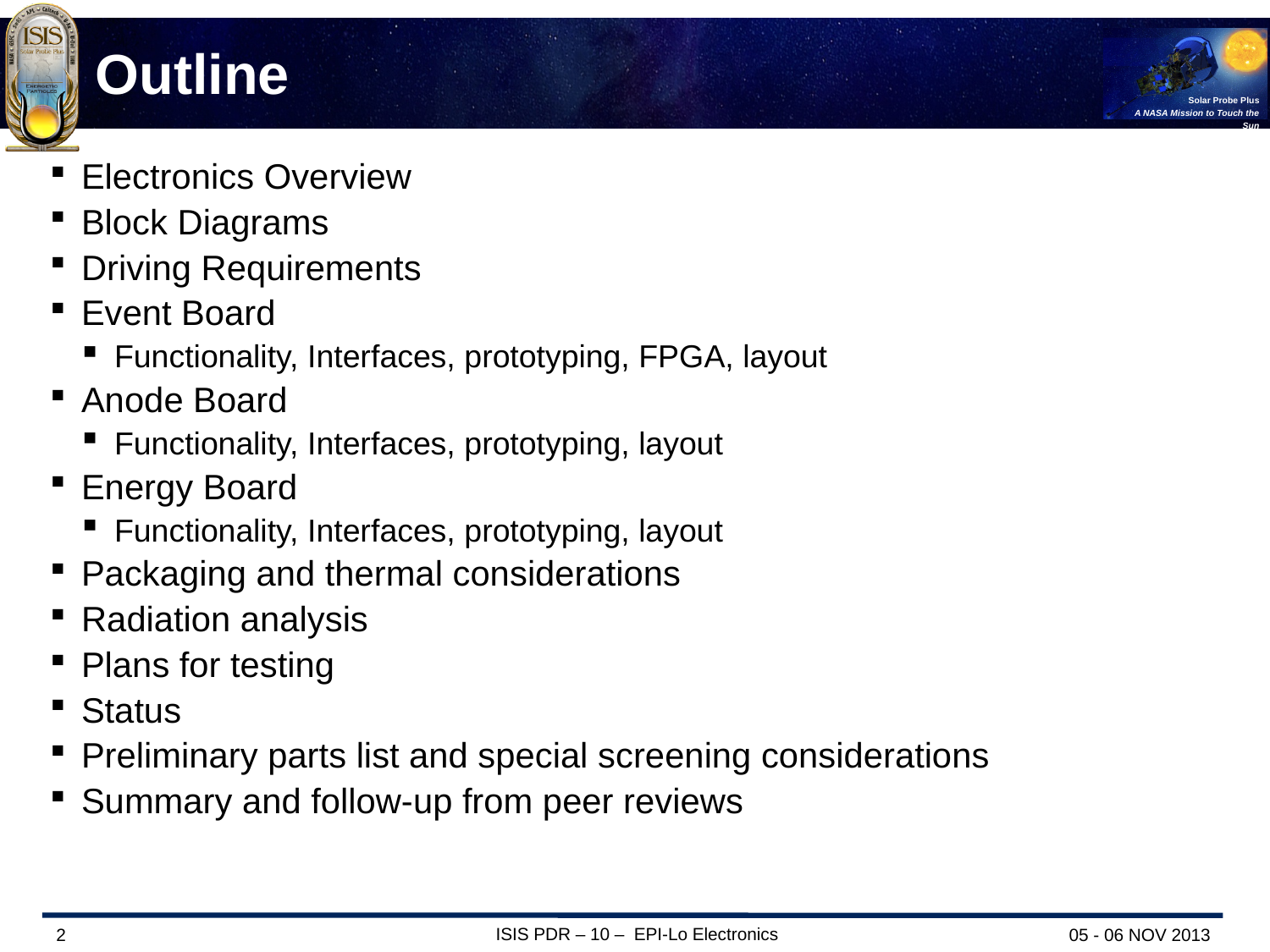

# Outline
Electronics Overview
Block Diagrams
Driving Requirements
Event Board
Functionality, Interfaces, prototyping, FPGA, layout
Anode Board
Functionality, Interfaces, prototyping, layout
Energy Board
Functionality, Interfaces, prototyping, layout
Packaging and thermal considerations
Radiation analysis
Plans for testing
Status
Preliminary parts list and special screening considerations
Summary and follow-up from peer reviews